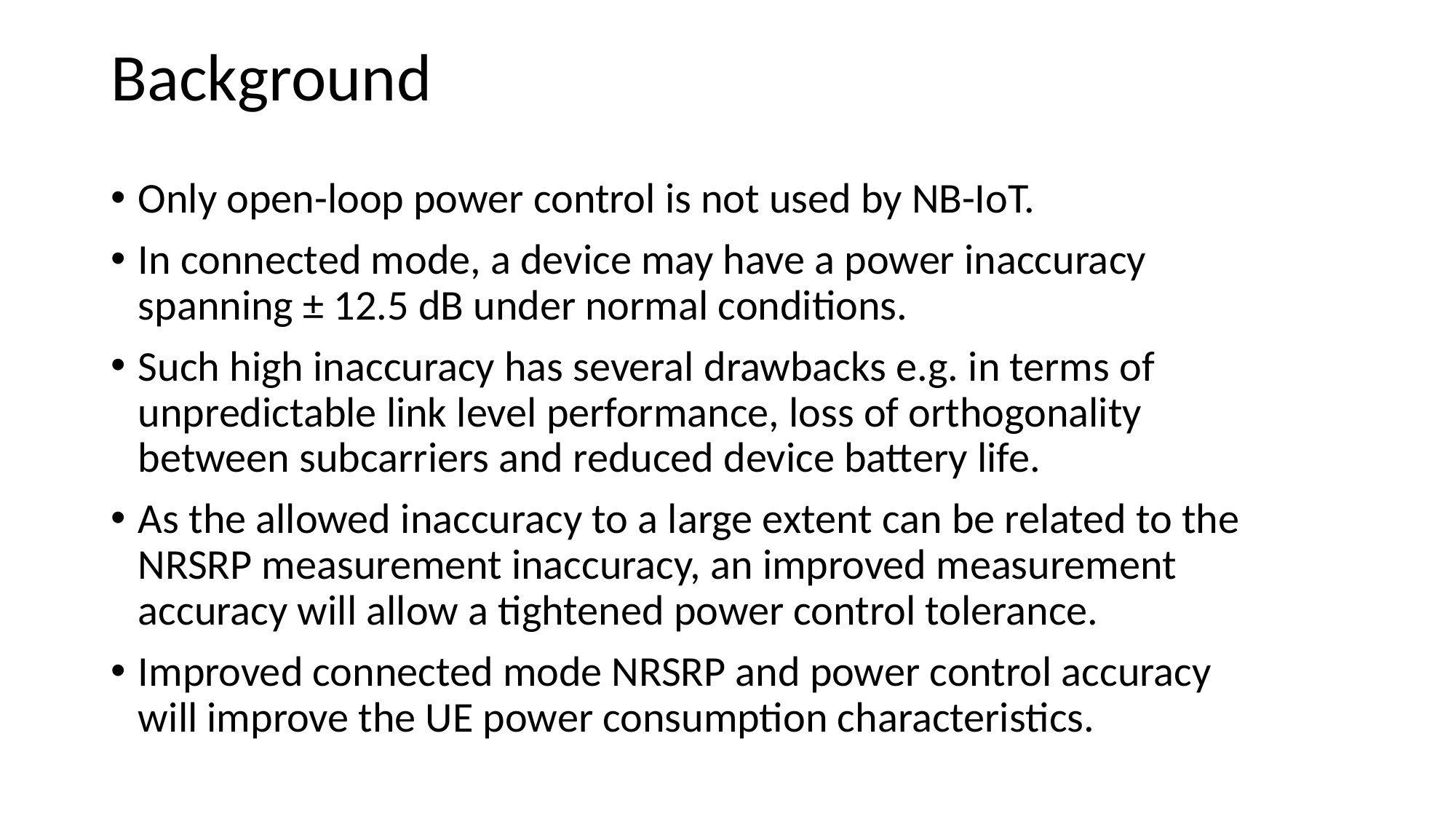

# Background
Only open-loop power control is not used by NB-IoT.
In connected mode, a device may have a power inaccuracy spanning ± 12.5 dB under normal conditions.
Such high inaccuracy has several drawbacks e.g. in terms of unpredictable link level performance, loss of orthogonality between subcarriers and reduced device battery life.
As the allowed inaccuracy to a large extent can be related to the NRSRP measurement inaccuracy, an improved measurement accuracy will allow a tightened power control tolerance.
Improved connected mode NRSRP and power control accuracy will improve the UE power consumption characteristics.